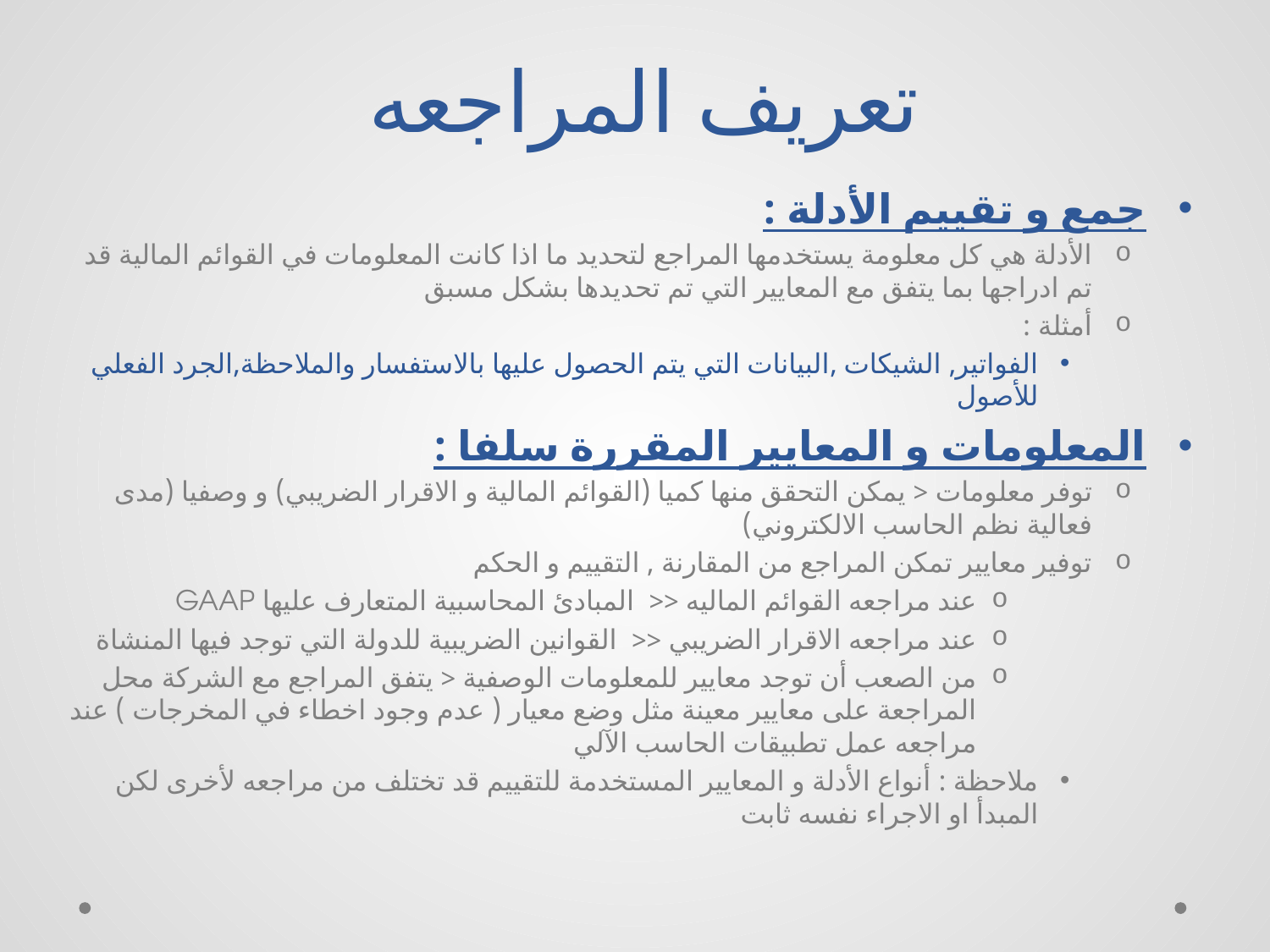

# تعريف المراجعه
جمع و تقييم الأدلة :
الأدلة هي كل معلومة يستخدمها المراجع لتحديد ما اذا كانت المعلومات في القوائم المالية قد تم ادراجها بما يتفق مع المعايير التي تم تحديدها بشكل مسبق
أمثلة :
الفواتير, الشيكات ,البيانات التي يتم الحصول عليها بالاستفسار والملاحظة,الجرد الفعلي للأصول
المعلومات و المعايير المقررة سلفا :
توفر معلومات < يمكن التحقق منها كميا (القوائم المالية و الاقرار الضريبي) و وصفيا (مدى فعالية نظم الحاسب الالكتروني)
توفير معايير تمكن المراجع من المقارنة , التقييم و الحكم
عند مراجعه القوائم الماليه <<  المبادئ المحاسبية المتعارف عليها GAAP
عند مراجعه الاقرار الضريبي <<  القوانين الضريبية للدولة التي توجد فيها المنشاة
من الصعب أن توجد معايير للمعلومات الوصفية < يتفق المراجع مع الشركة محل المراجعة على معايير معينة مثل وضع معيار ( عدم وجود اخطاء في المخرجات ) عند مراجعه عمل تطبيقات الحاسب الآلي
ملاحظة : أنواع الأدلة و المعايير المستخدمة للتقييم قد تختلف من مراجعه لأخرى لكن المبدأ او الاجراء نفسه ثابت